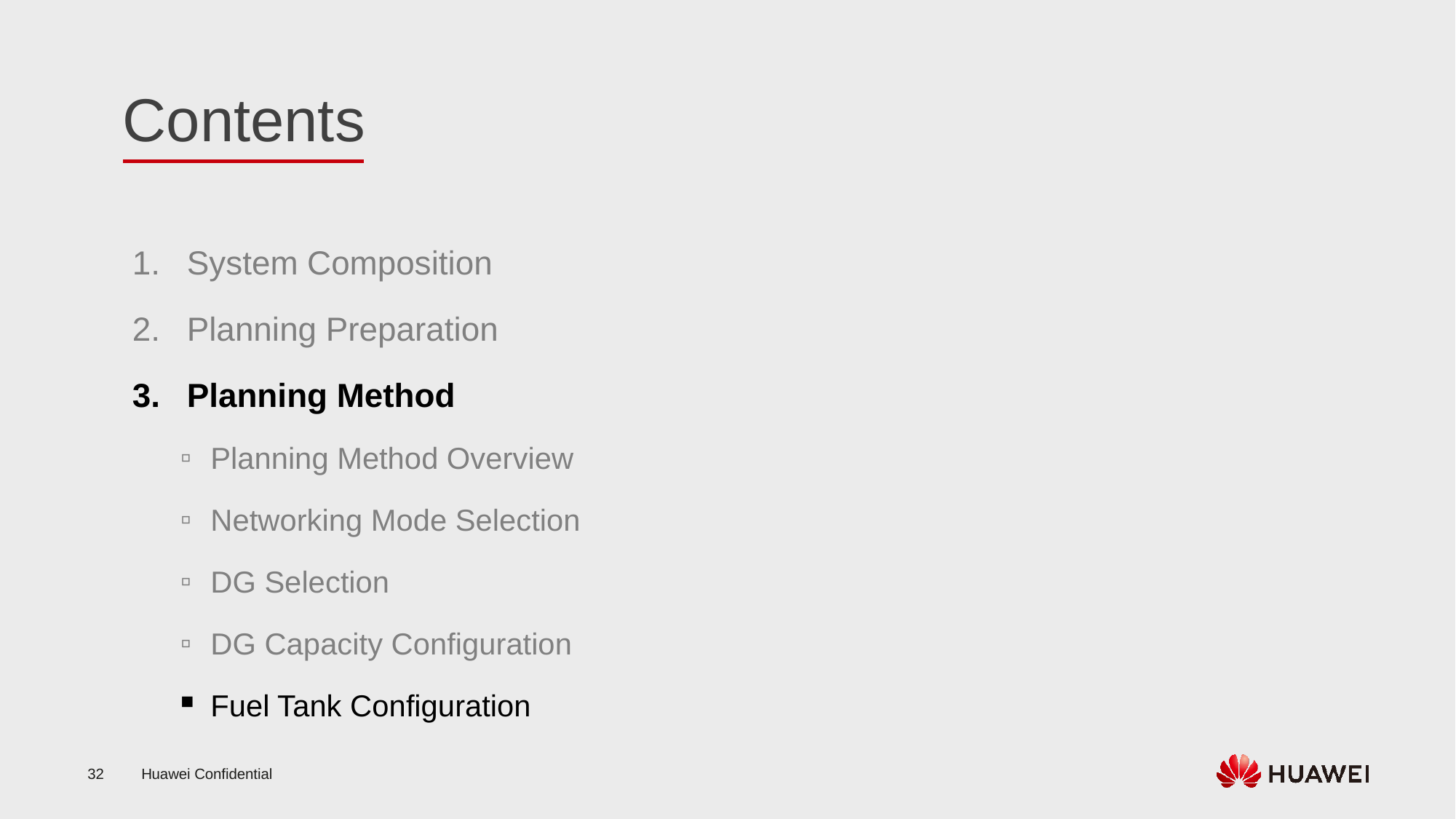

System Composition
Planning Preparation
Planning Method
Planning Method Overview
Networking Mode Selection
DG Selection
DG Capacity Configuration
Fuel Tank Configuration